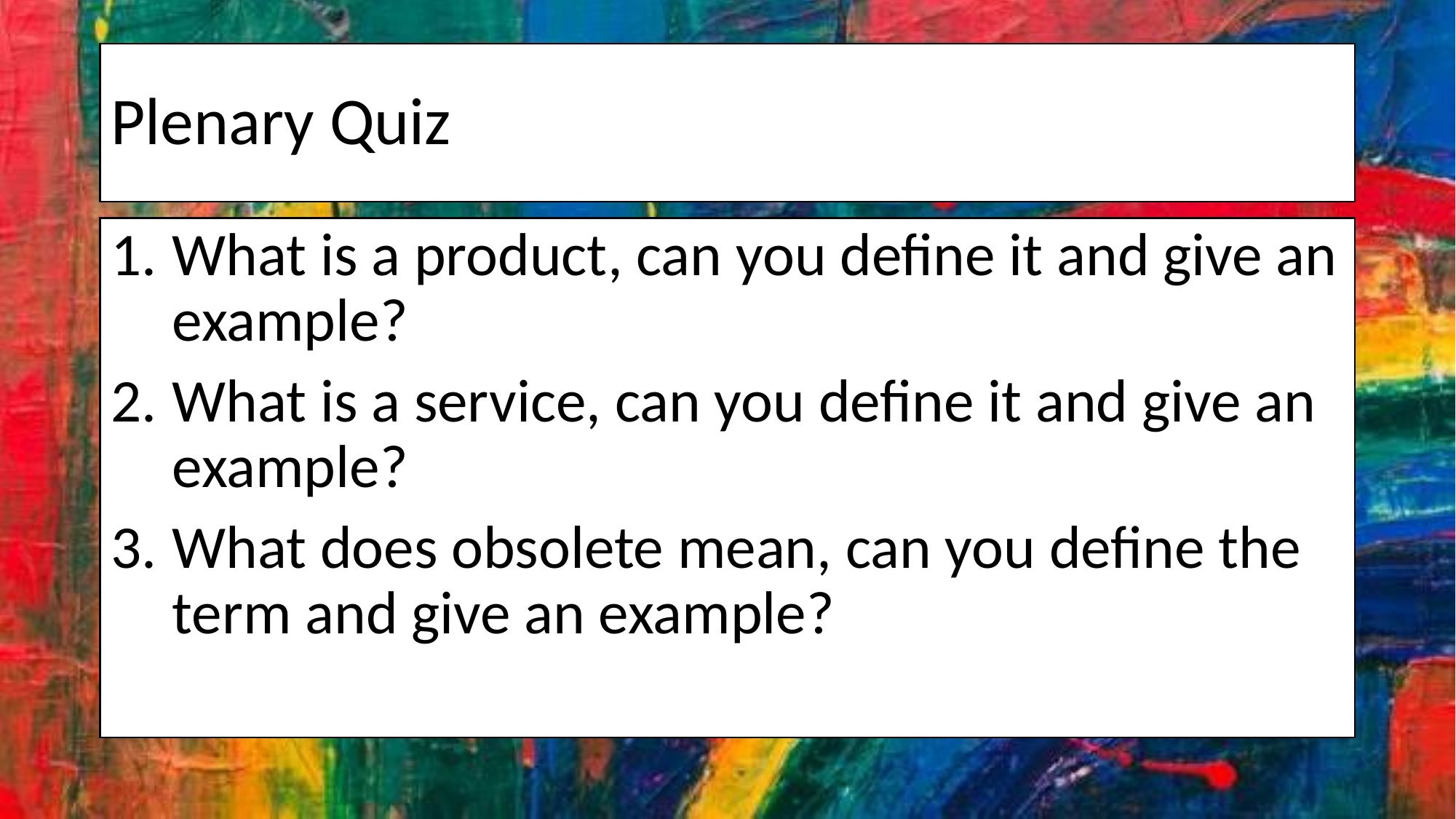

# Plenary Quiz
What is a product, can you define it and give an example?
What is a service, can you define it and give an example?
What does obsolete mean, can you define the term and give an example?